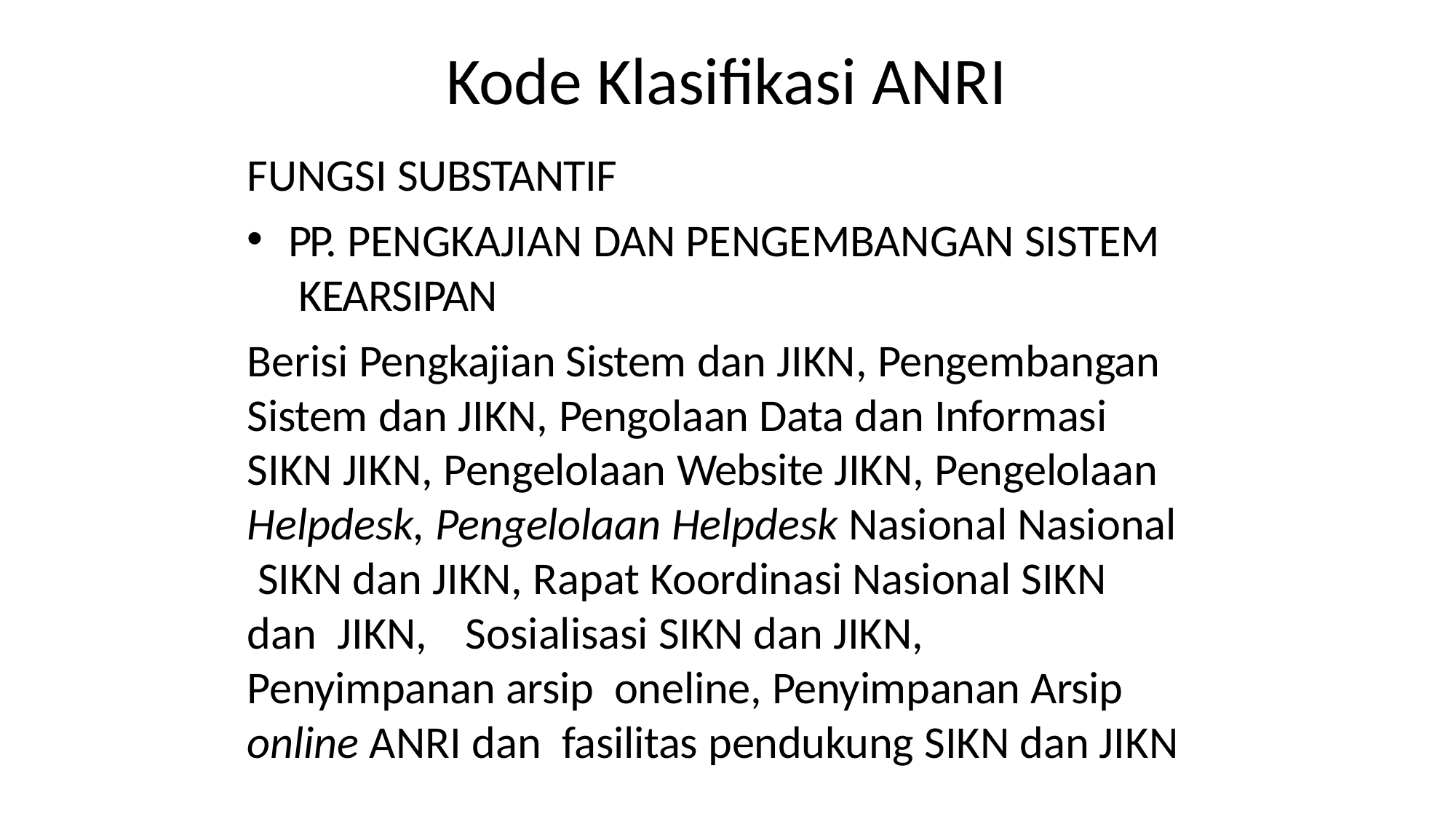

# Kode Klasifikasi ANRI
FUNGSI SUBSTANTIF
PP. PENGKAJIAN DAN PENGEMBANGAN SISTEM  KEARSIPAN
Berisi Pengkajian Sistem dan JIKN, Pengembangan  Sistem dan JIKN, Pengolaan Data dan Informasi  SIKN JIKN, Pengelolaan Website JIKN, Pengelolaan  Helpdesk, Pengelolaan Helpdesk Nasional Nasional  SIKN dan JIKN, Rapat Koordinasi Nasional SIKN dan  JIKN,	Sosialisasi SIKN dan JIKN, Penyimpanan arsip  oneline, Penyimpanan Arsip online ANRI dan  fasilitas pendukung SIKN dan JIKN